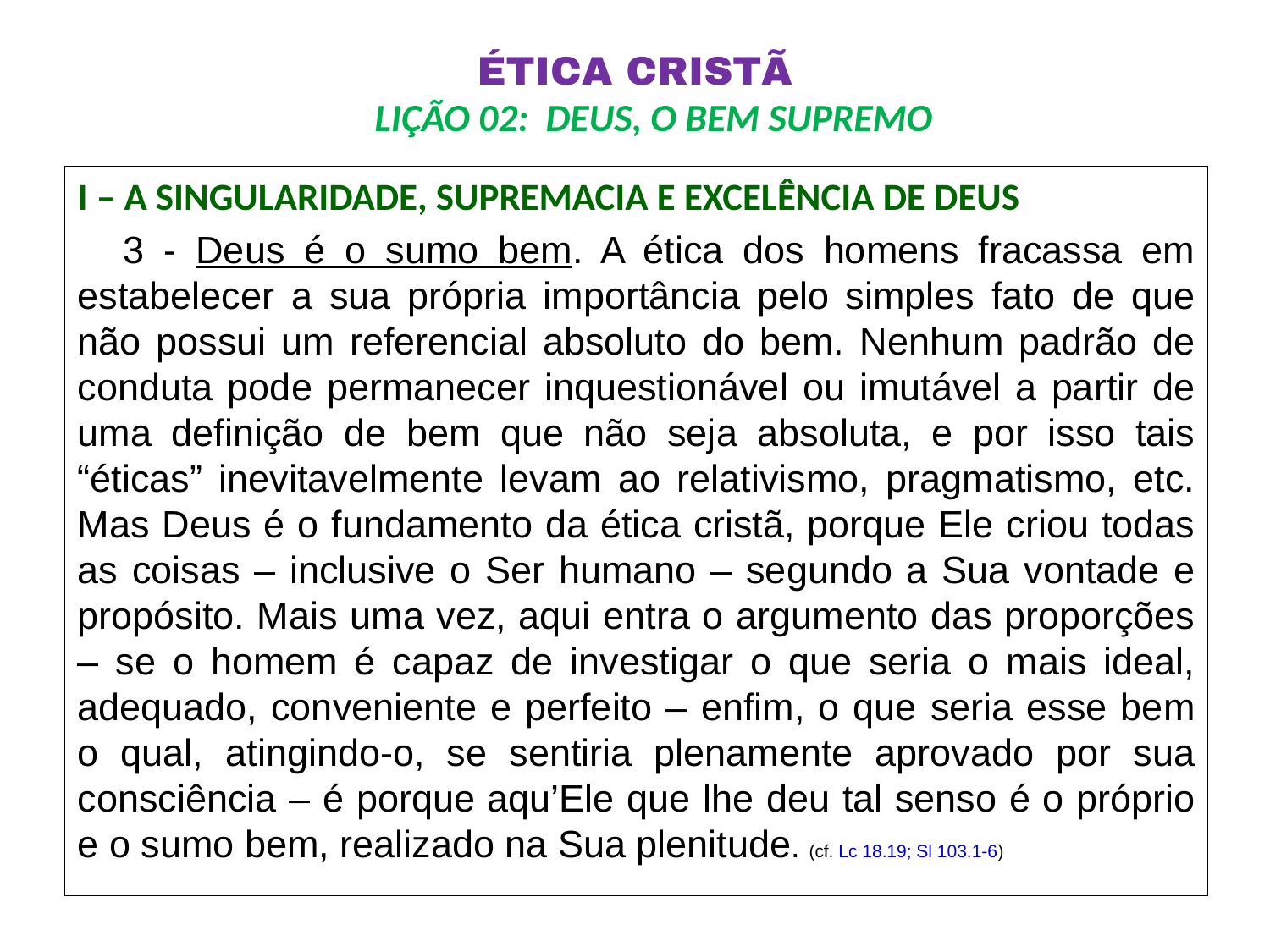

# ÉTICA CRISTÃ LIÇÃO 02:  DEUS, O BEM SUPREMO
I – A SINGULARIDADE, SUPREMACIA E EXCELÊNCIA DE DEUS
	3 - Deus é o sumo bem. A ética dos homens fracassa em estabelecer a sua própria importância pelo simples fato de que não possui um referencial absoluto do bem. Nenhum padrão de conduta pode permanecer inquestionável ou imutável a partir de uma definição de bem que não seja absoluta, e por isso tais “éticas” inevitavelmente levam ao relativismo, pragmatismo, etc. Mas Deus é o fundamento da ética cristã, porque Ele criou todas as coisas – inclusive o Ser humano – segundo a Sua vontade e propósito. Mais uma vez, aqui entra o argumento das proporções – se o homem é capaz de investigar o que seria o mais ideal, adequado, conveniente e perfeito – enfim, o que seria esse bem o qual, atingindo-o, se sentiria plenamente aprovado por sua consciência – é porque aqu’Ele que lhe deu tal senso é o próprio e o sumo bem, realizado na Sua plenitude.	(cf. Lc 18.19; Sl 103.1-6)